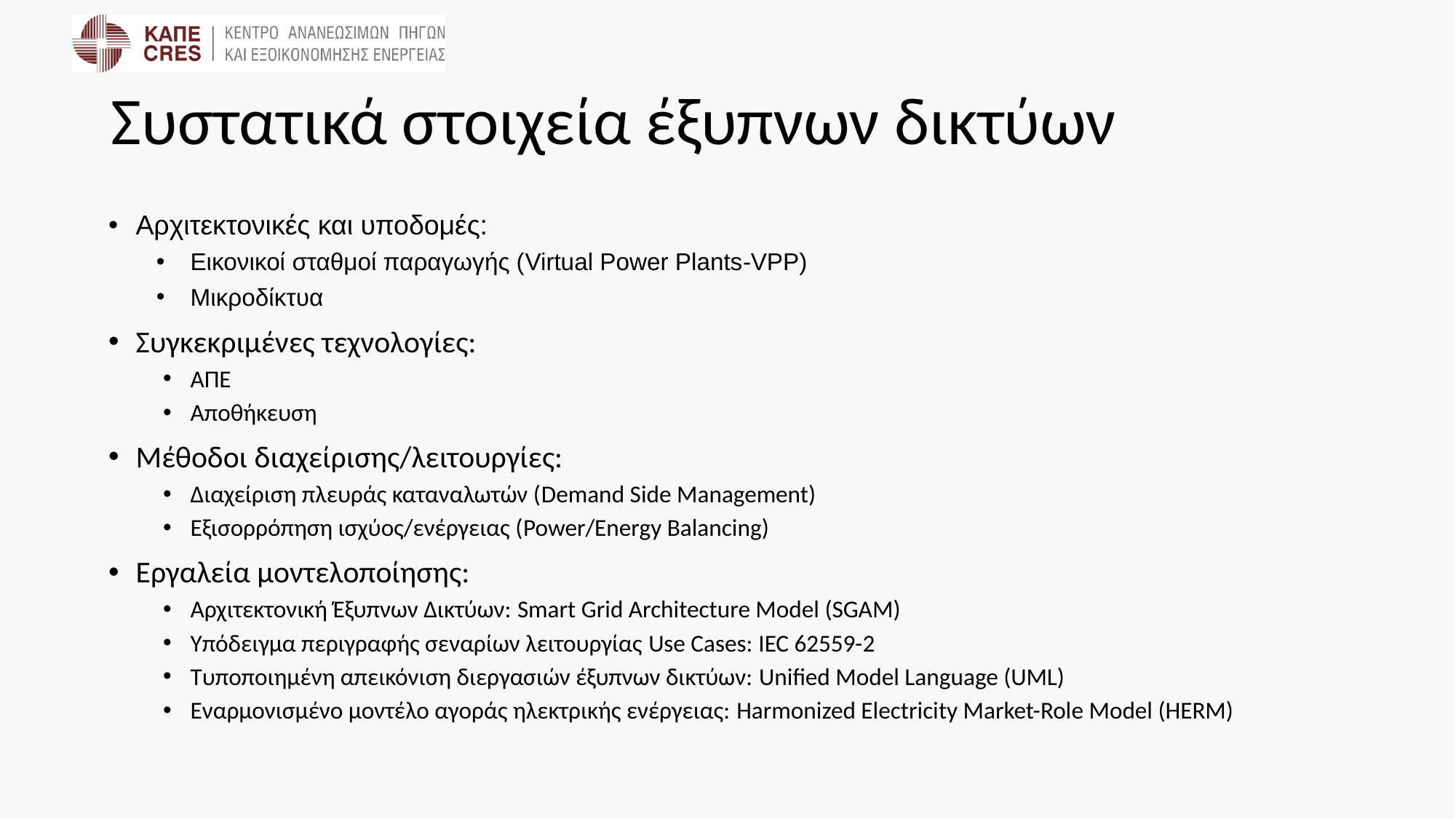

# Συστατικά στοιχεία έξυπνων δικτύων
Αρχιτεκτονικές και υποδομές:
Εικονικοί σταθμοί παραγωγής (Virtual Power Plants-VPP)
Μικροδίκτυα
Συγκεκριμένες τεχνολογίες:
ΑΠΕ
Αποθήκευση
Μέθοδοι διαχείρισης/λειτουργίες:
Διαχείριση πλευράς καταναλωτών (Demand Side Management)
Εξισορρόπηση ισχύος/ενέργειας (Power/Energy Balancing)
Εργαλεία μοντελοποίησης:
Αρχιτεκτονική Έξυπνων Δικτύων: Smart Grid Architecture Model (SGAM)
Υπόδειγμα περιγραφής σεναρίων λειτουργίας Use Cases: IEC 62559-2
Τυποποιημένη απεικόνιση διεργασιών έξυπνων δικτύων: Unified Model Language (UML)
Εναρμονισμένο μοντέλο αγοράς ηλεκτρικής ενέργειας: Harmonized Electricity Market-Role Model (HERM)